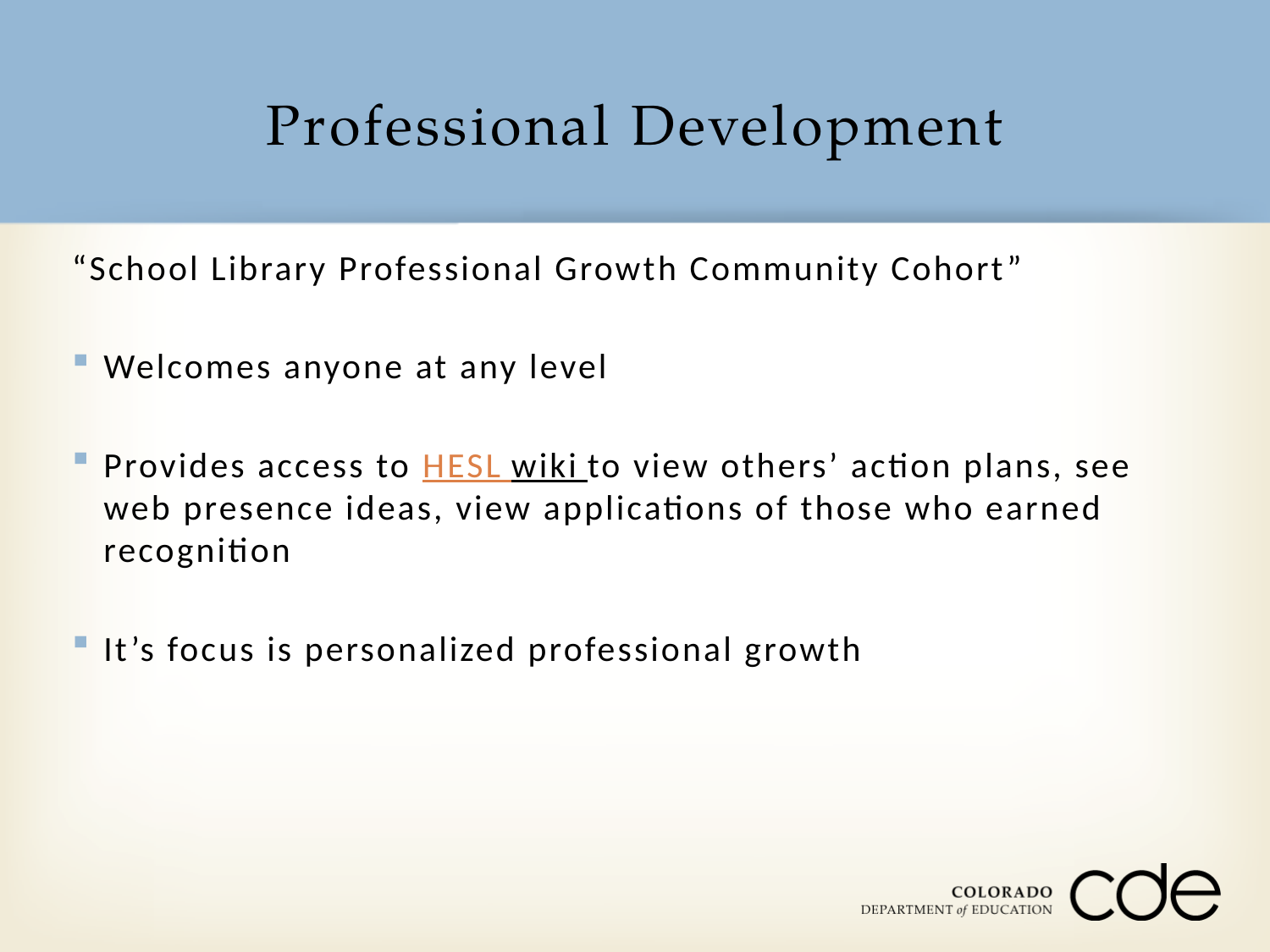

# Professional Development
“School Library Professional Growth Community Cohort”

Welcomes anyone at any level

Provides access to HESL wiki to view others’ action plans, see web presence ideas, view applications of those who earned recognition

It’s focus is personalized professional growth